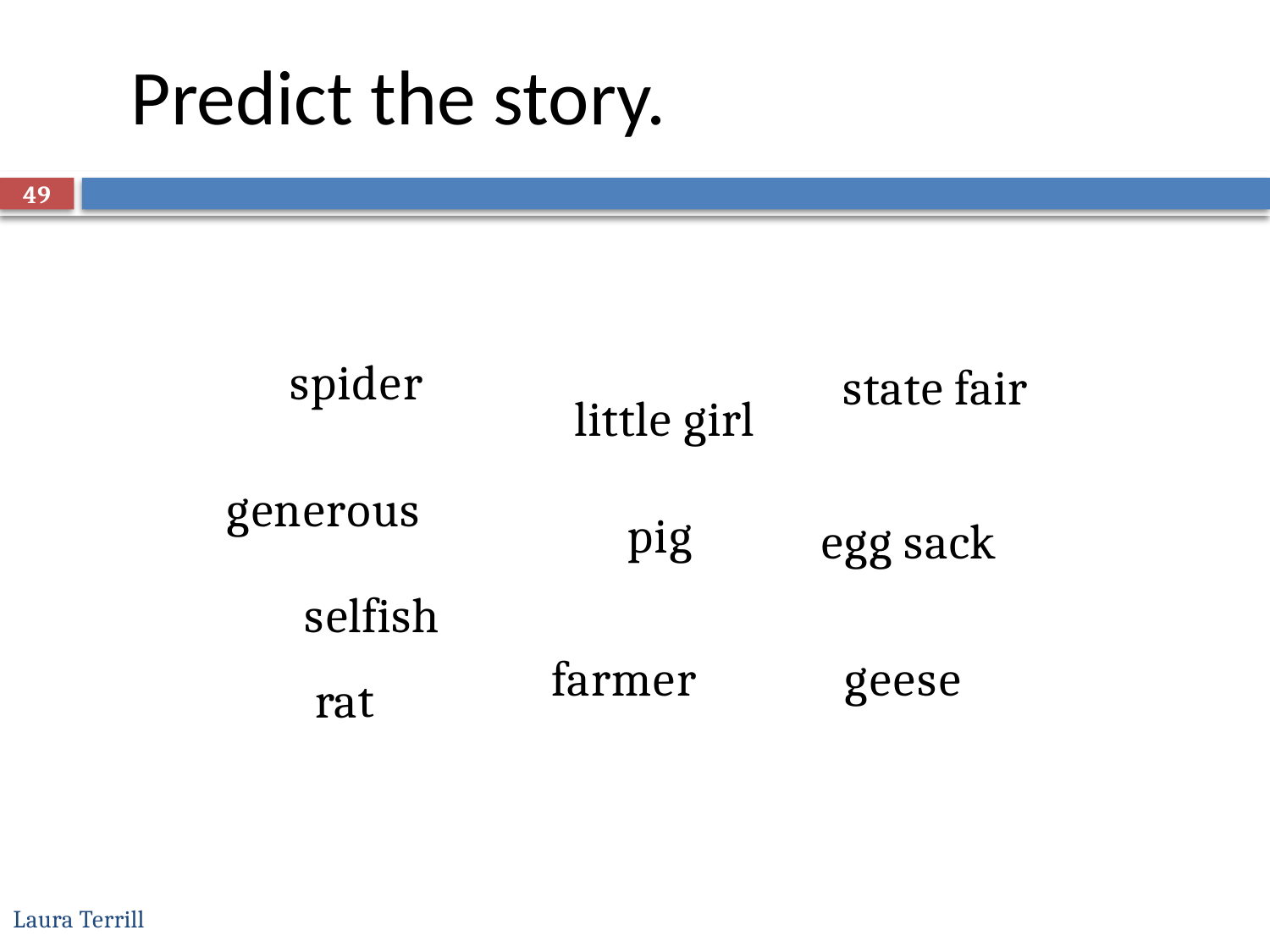

Predict the story.
49
spider
state fair
little girl
generous
pig
egg sack
selfish
farmer
geese
rat
Laura Terrill